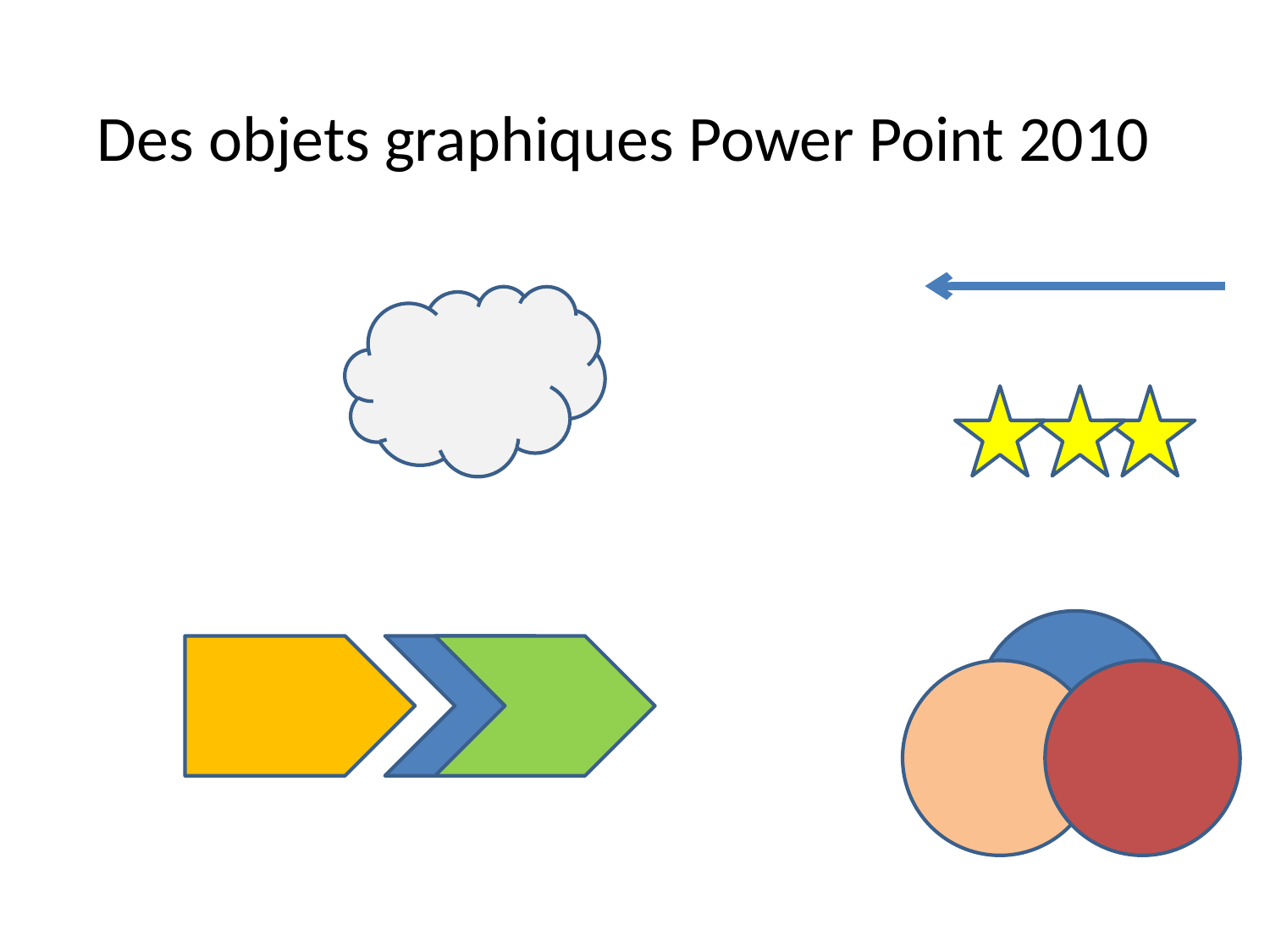

# Des objets graphiques Power Point 2010